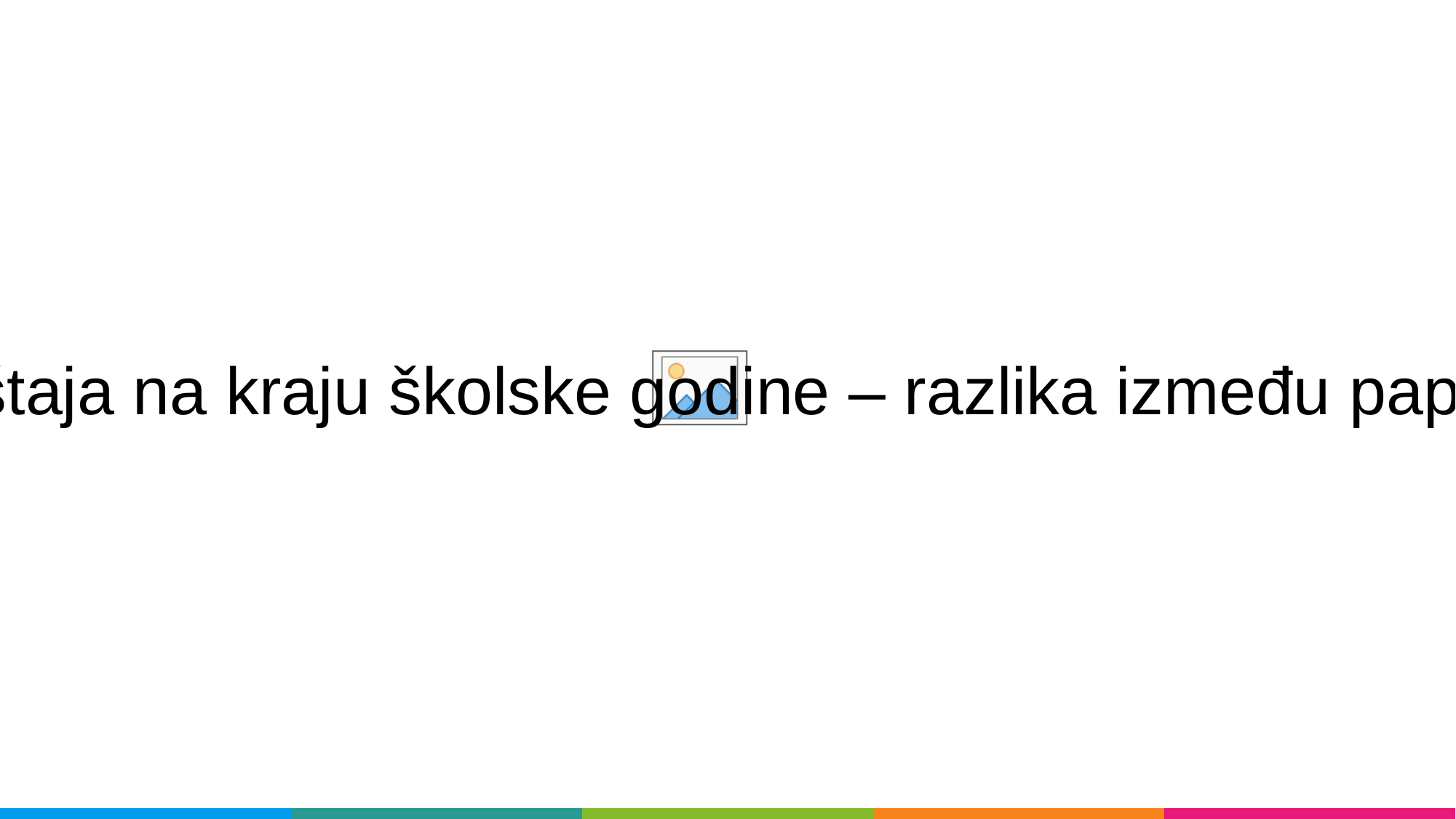

Pogledajmo video o izradi izvještaja na kraju školske godine – razlika između papirnatog dnevnika i e-Dnevnika